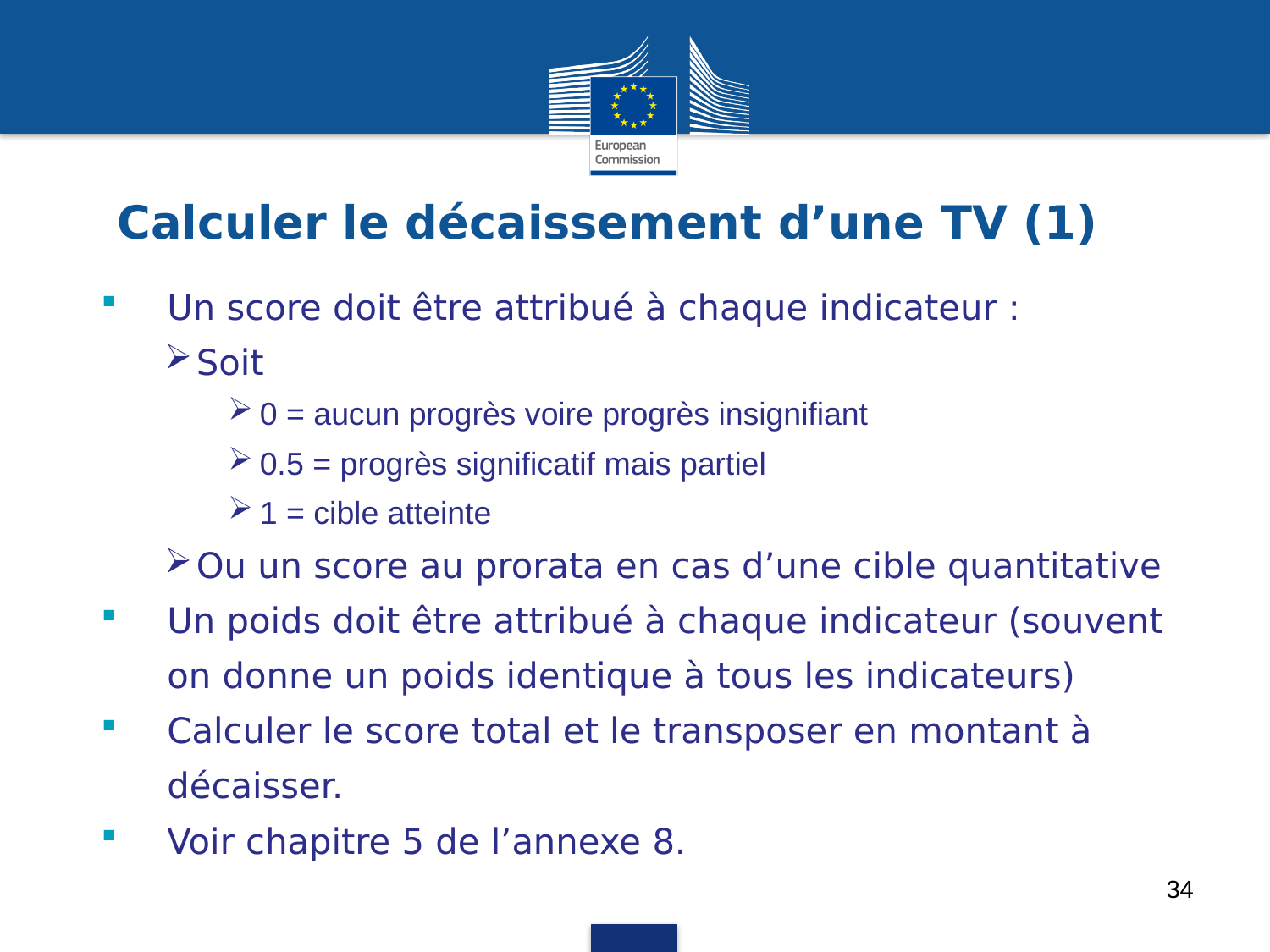

# Calculer le décaissement d’une TV (1)
Un score doit être attribué à chaque indicateur :
Soit
0 = aucun progrès voire progrès insignifiant
0.5 = progrès significatif mais partiel
1 = cible atteinte
Ou un score au prorata en cas d’une cible quantitative
Un poids doit être attribué à chaque indicateur (souvent on donne un poids identique à tous les indicateurs)
Calculer le score total et le transposer en montant à décaisser.
Voir chapitre 5 de l’annexe 8.
34